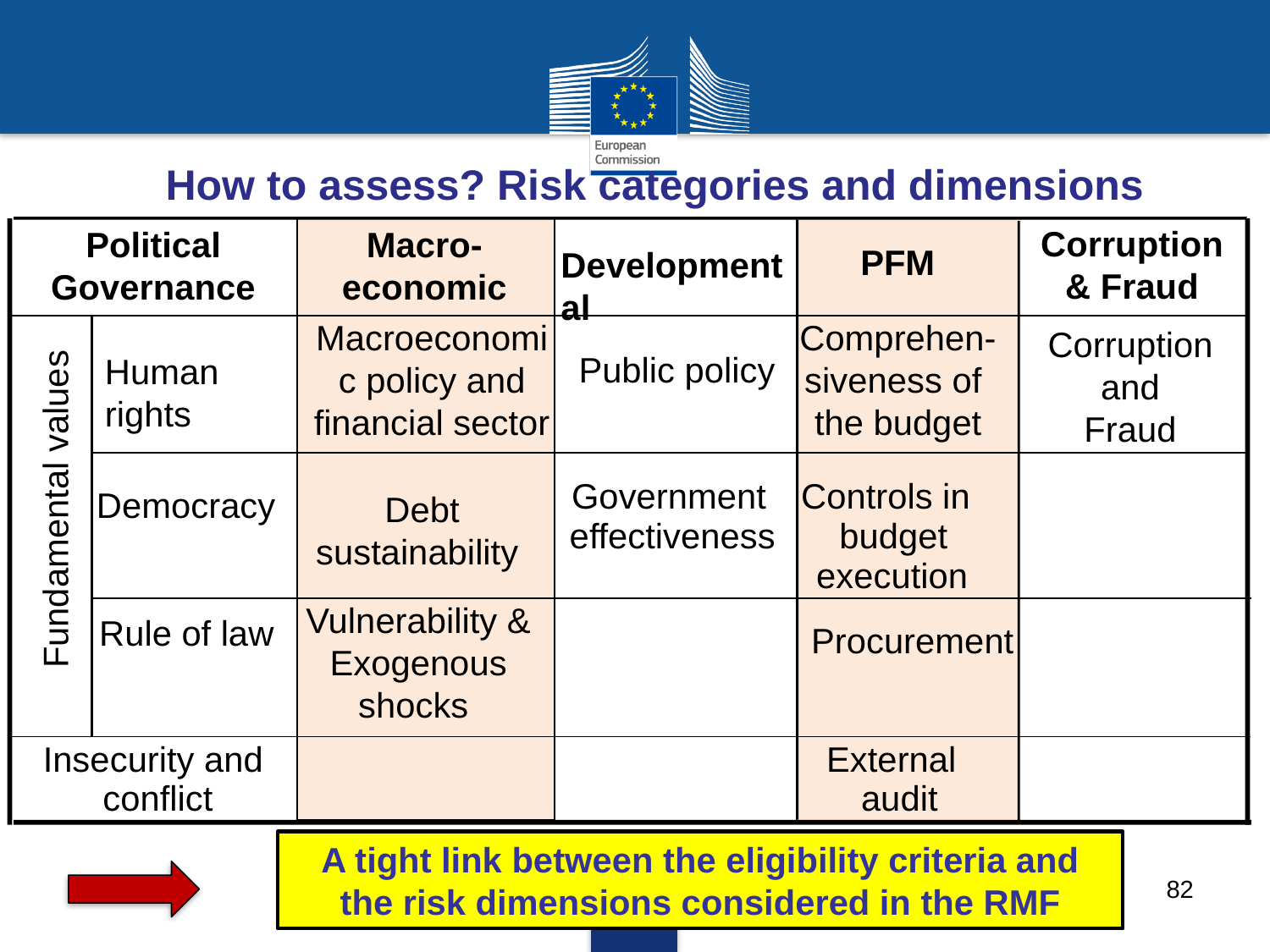

How to assess? Risk categories and dimensions
Macro-economic
Political Governance
Corruption
& Fraud

PFM

Developmental

Comprehen-
siveness of
the budget
Macroeconomic policy and financial sector
Corruption and
 Fraud
Public policy
Human rights
Government
Controls in
Democracy
Debt
sustainability
Fundamental values
effectiveness
budget
execution
Vulnerability &
Exogenous
shocks
Rule of law
Procurement
Insecurity and
External
conflict
audit

A tight link between the eligibility criteria and the risk dimensions considered in the RMF

82